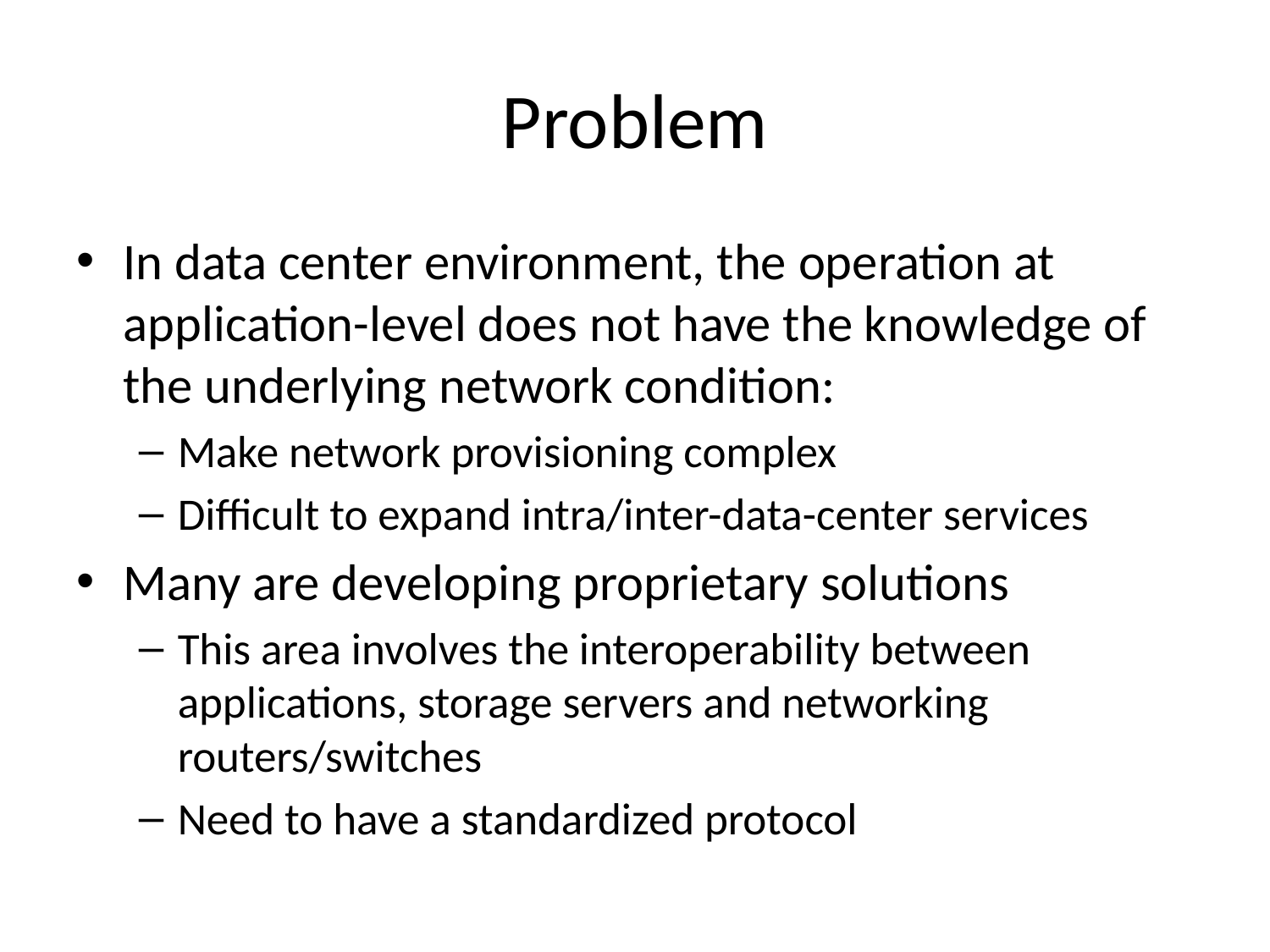

# Problem
In data center environment, the operation at application-level does not have the knowledge of the underlying network condition:
Make network provisioning complex
Difficult to expand intra/inter-data-center services
Many are developing proprietary solutions
This area involves the interoperability between applications, storage servers and networking routers/switches
Need to have a standardized protocol